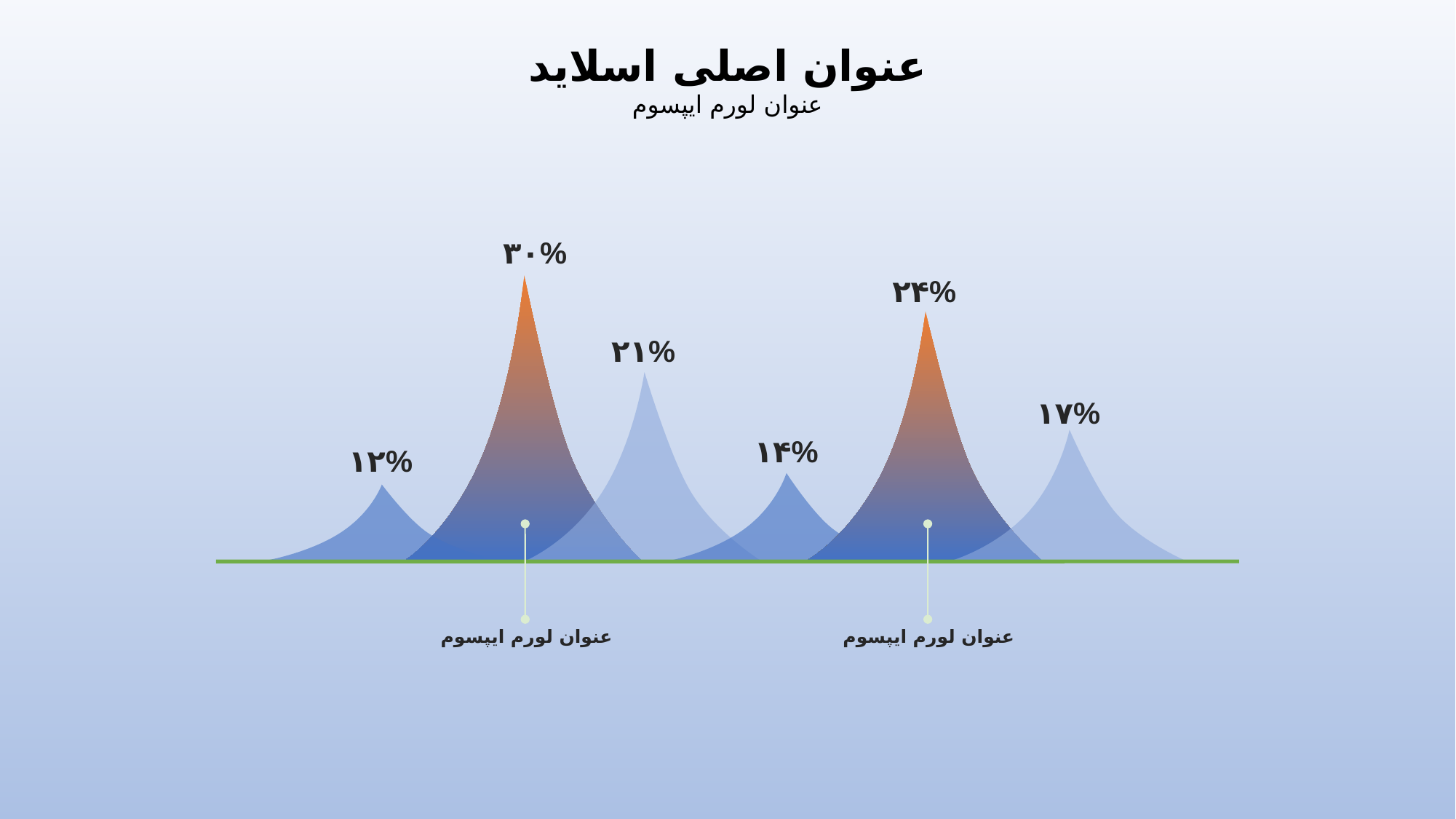

عنوان اصلی اسلاید
عنوان لورم ایپسوم
۳۰%
۲۴%

۲۱%

۱۷%

۱۴%
۱۲%

عنوان لورم ایپسوم

عنوان لورم ایپسوم